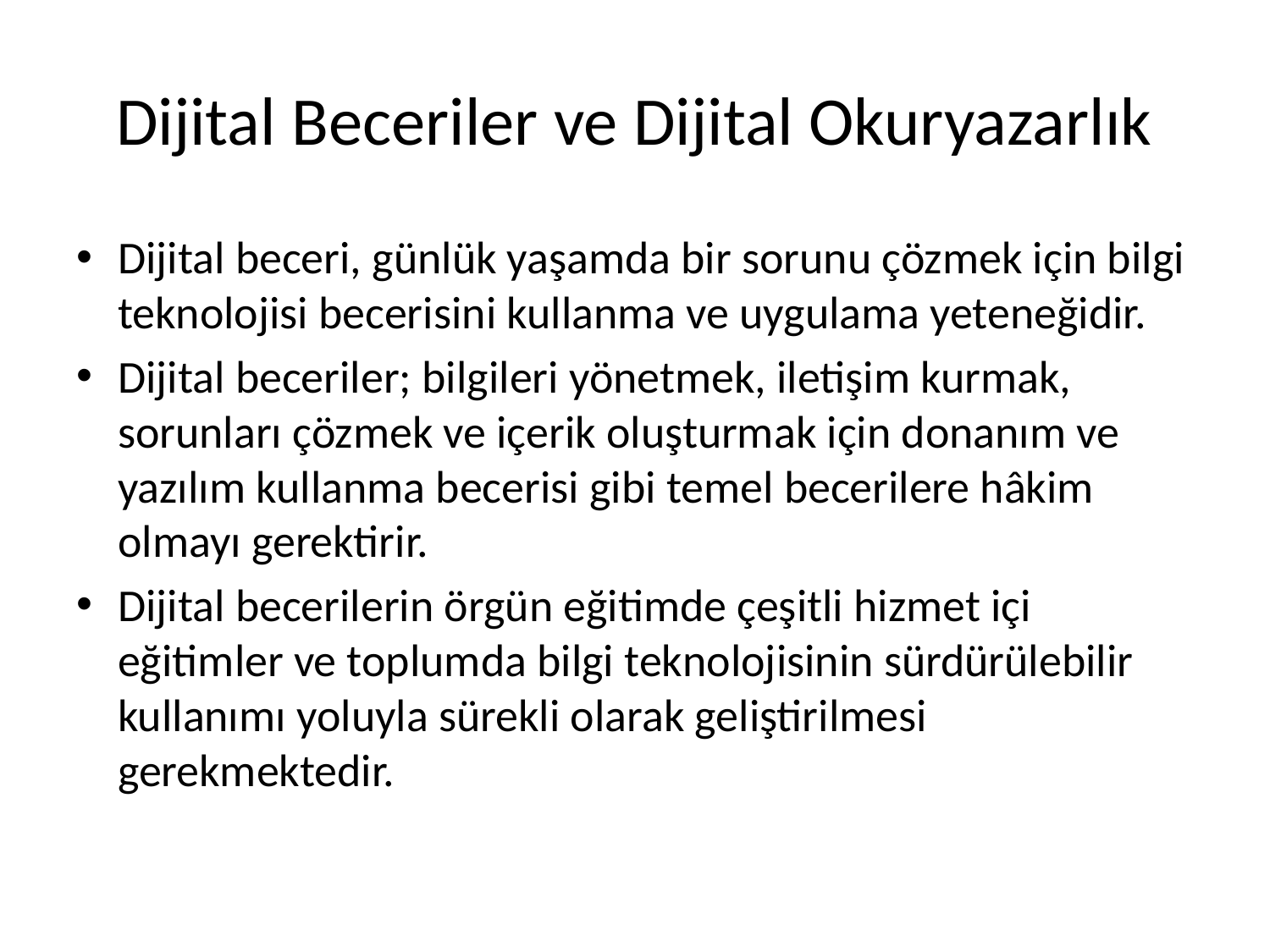

# Dijital Beceriler ve Dijital Okuryazarlık
Dijital beceri, günlük yaşamda bir sorunu çözmek için bilgi teknolojisi becerisini kullanma ve uygulama yeteneğidir.
Dijital beceriler; bilgileri yönetmek, iletişim kurmak, sorunları çözmek ve içerik oluşturmak için donanım ve yazılım kullanma becerisi gibi temel becerilere hâkim olmayı gerektirir.
Dijital becerilerin örgün eğitimde çeşitli hizmet içi eğitimler ve toplumda bilgi teknolojisinin sürdürülebilir kullanımı yoluyla sürekli olarak geliştirilmesi gerekmektedir.